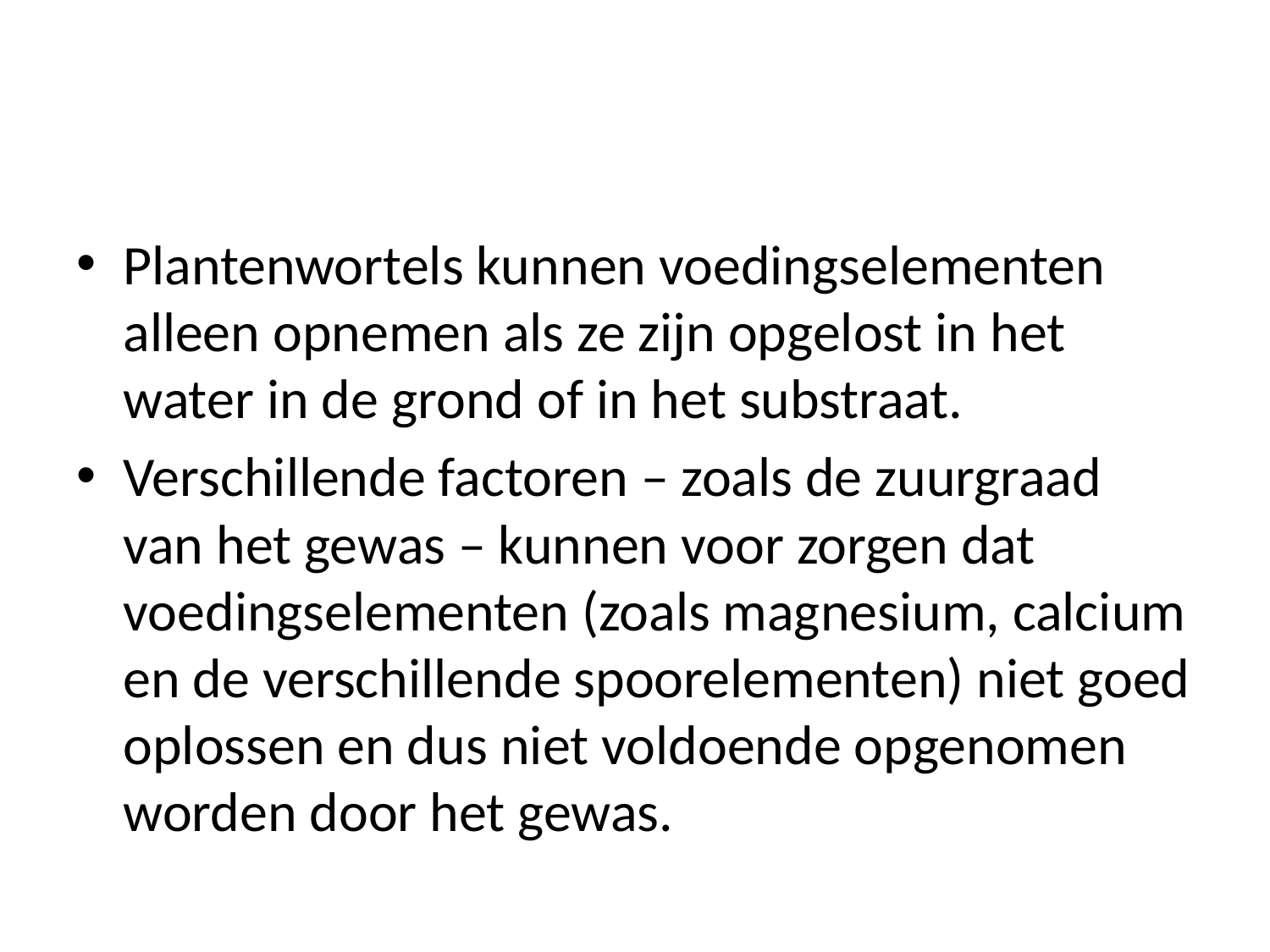

#
Plantenwortels kunnen voedingselementen alleen opnemen als ze zijn opgelost in het water in de grond of in het substraat.
Verschillende factoren – zoals de zuurgraad van het gewas – kunnen voor zorgen dat voedingselementen (zoals magnesium, calcium en de verschillende spoorelementen) niet goed oplossen en dus niet voldoende opgenomen worden door het gewas.